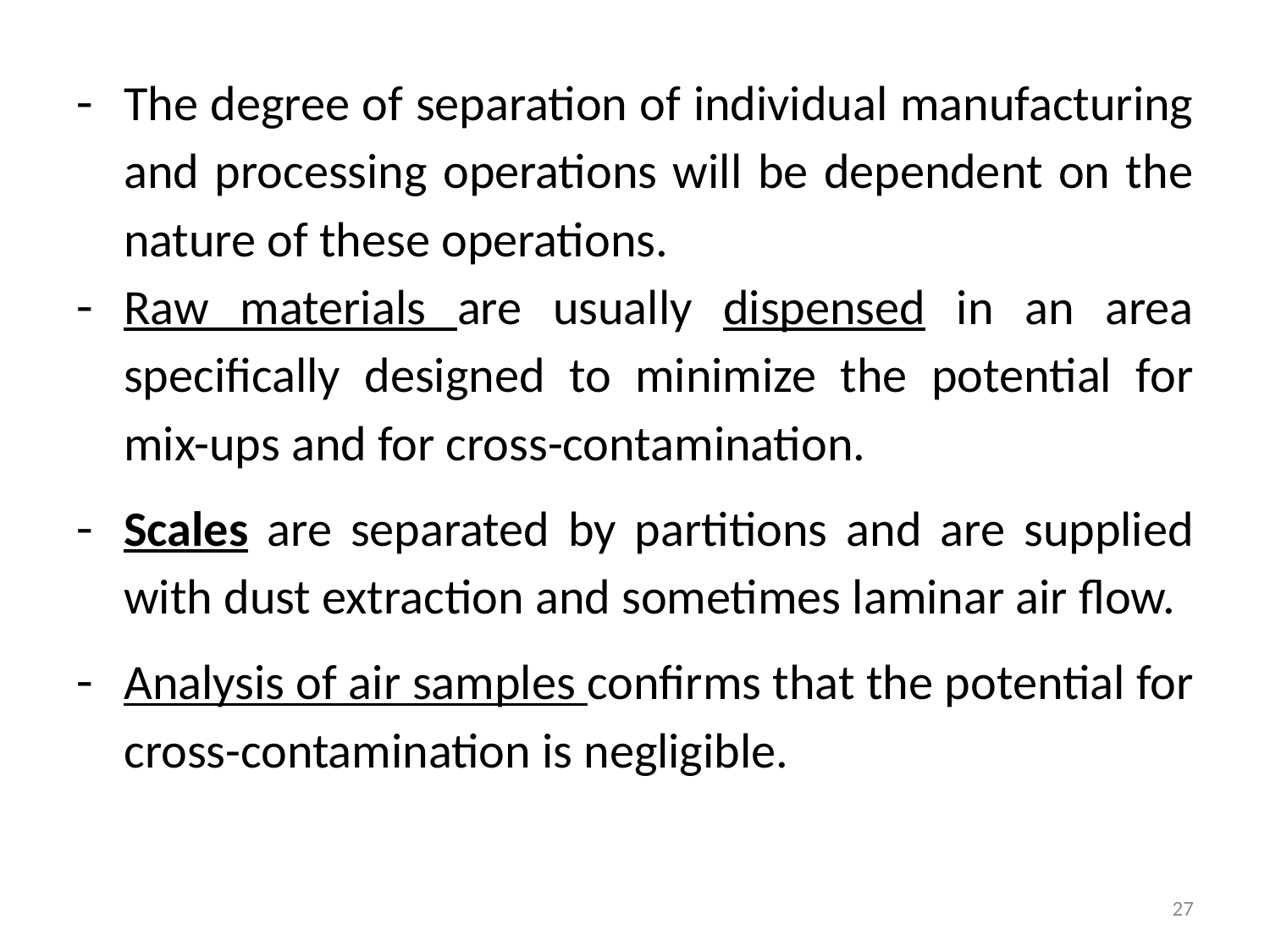

The degree of separation of individual manufacturing and processing operations will be dependent on the nature of these operations.
Raw materials are usually dispensed in an area specifically designed to minimize the potential for mix-ups and for cross-contamination.
Scales are separated by partitions and are supplied with dust extraction and sometimes laminar air flow.
Analysis of air samples confirms that the potential for cross-contamination is negligible.
27